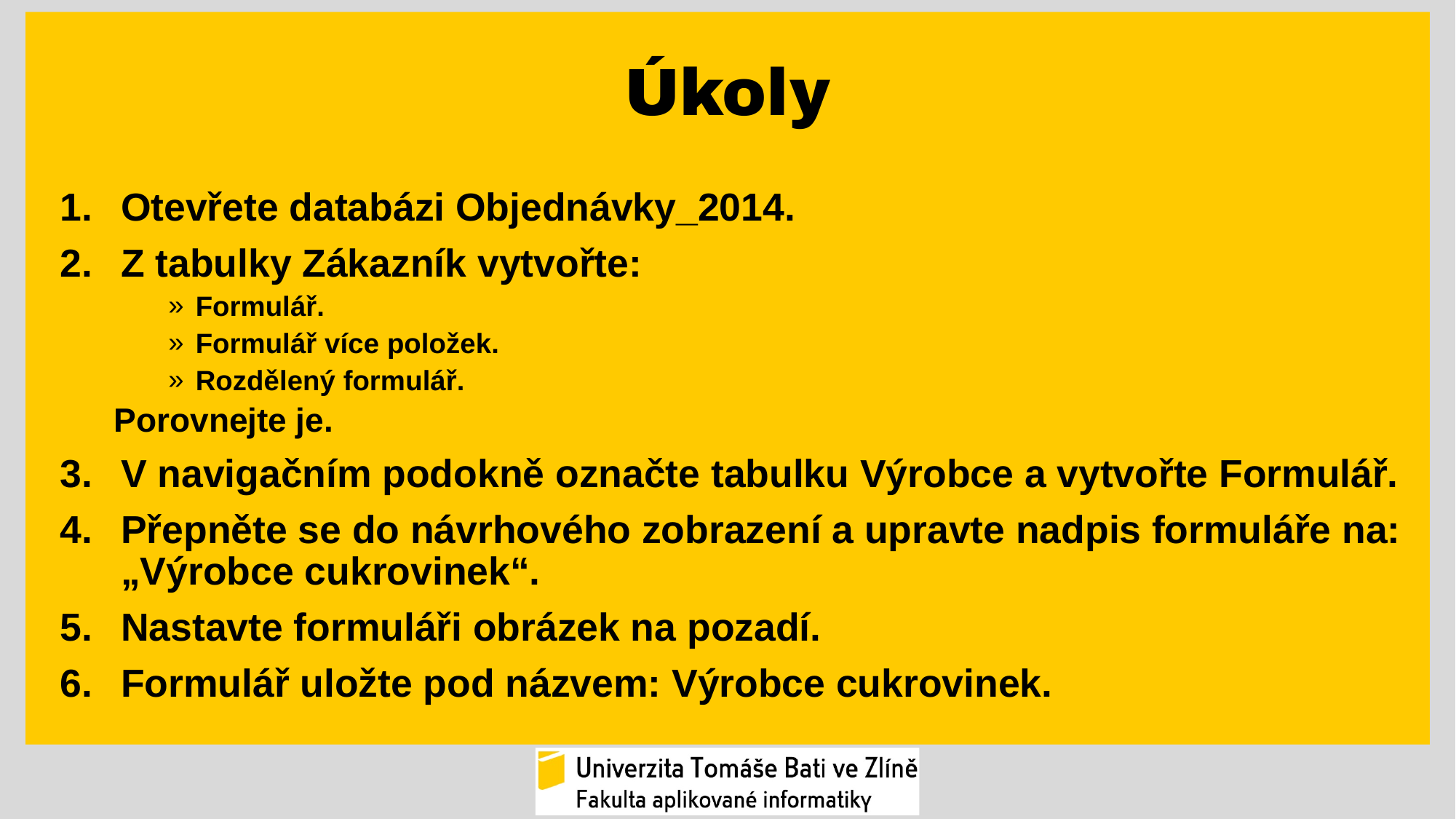

# Úkoly
Otevřete databázi Objednávky_2014.
Z tabulky Zákazník vytvořte:
Formulář.
Formulář více položek.
Rozdělený formulář.
Porovnejte je.
V navigačním podokně označte tabulku Výrobce a vytvořte Formulář.
Přepněte se do návrhového zobrazení a upravte nadpis formuláře na: „Výrobce cukrovinek“.
Nastavte formuláři obrázek na pozadí.
Formulář uložte pod názvem: Výrobce cukrovinek.